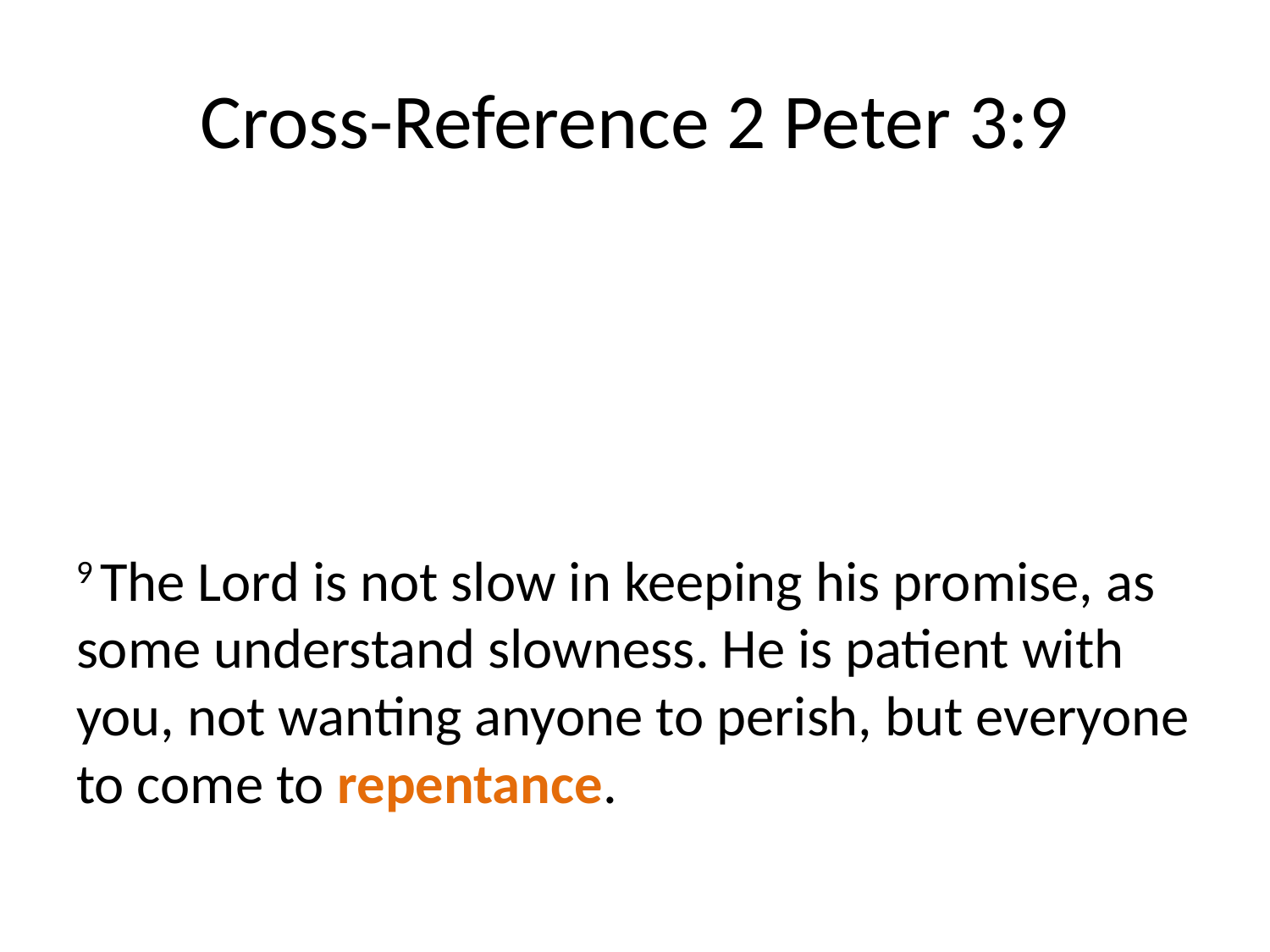

# Cross-Reference 2 Peter 3:9

9 The Lord is not slow in keeping his promise, as some understand slowness. He is patient with you, not wanting anyone to perish, but everyone to come to repentance.